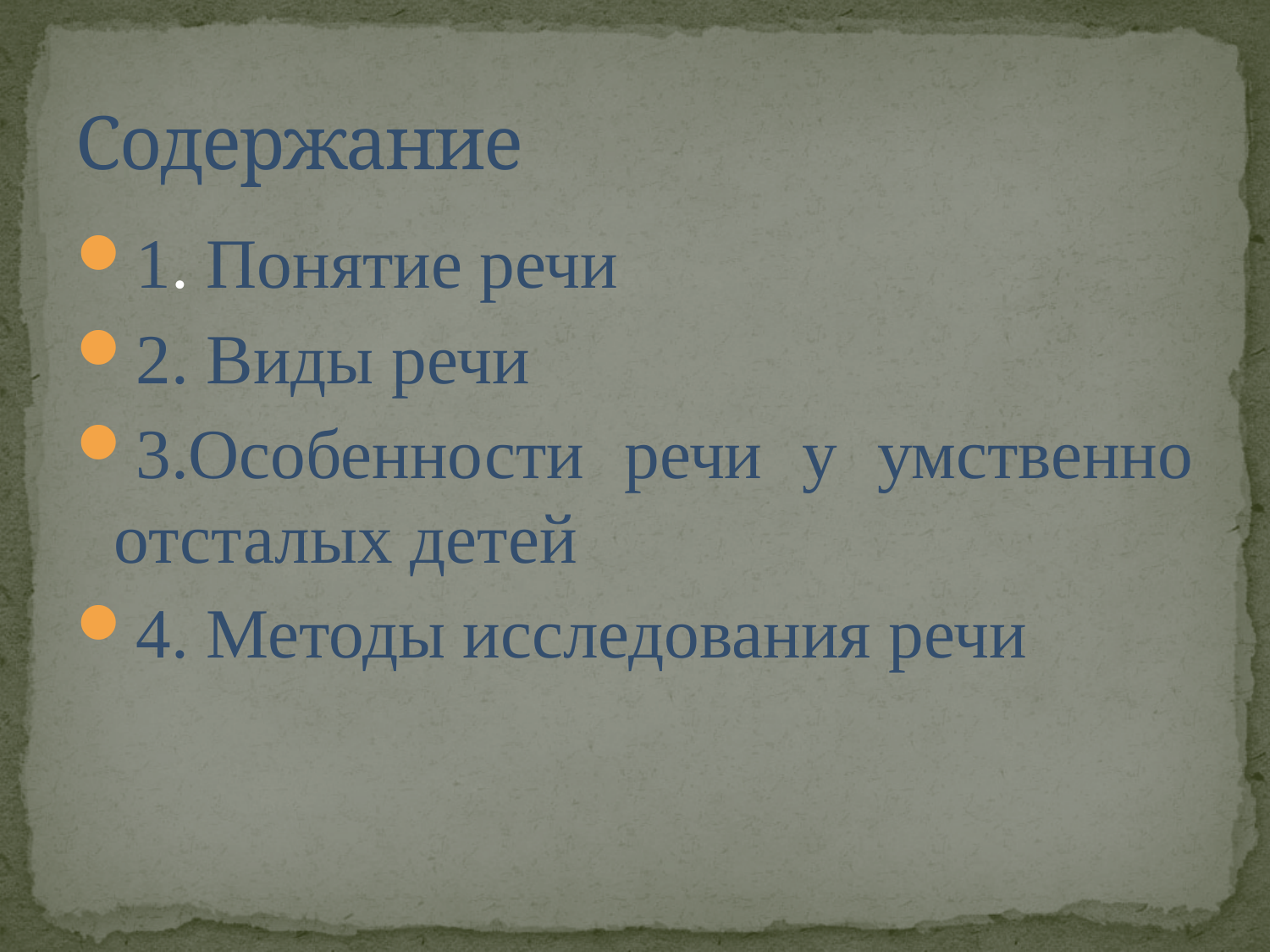

# Содержание
1. Понятие речи
2. Виды речи
3.Особенности речи у умственно отсталых детей
4. Методы исследования речи